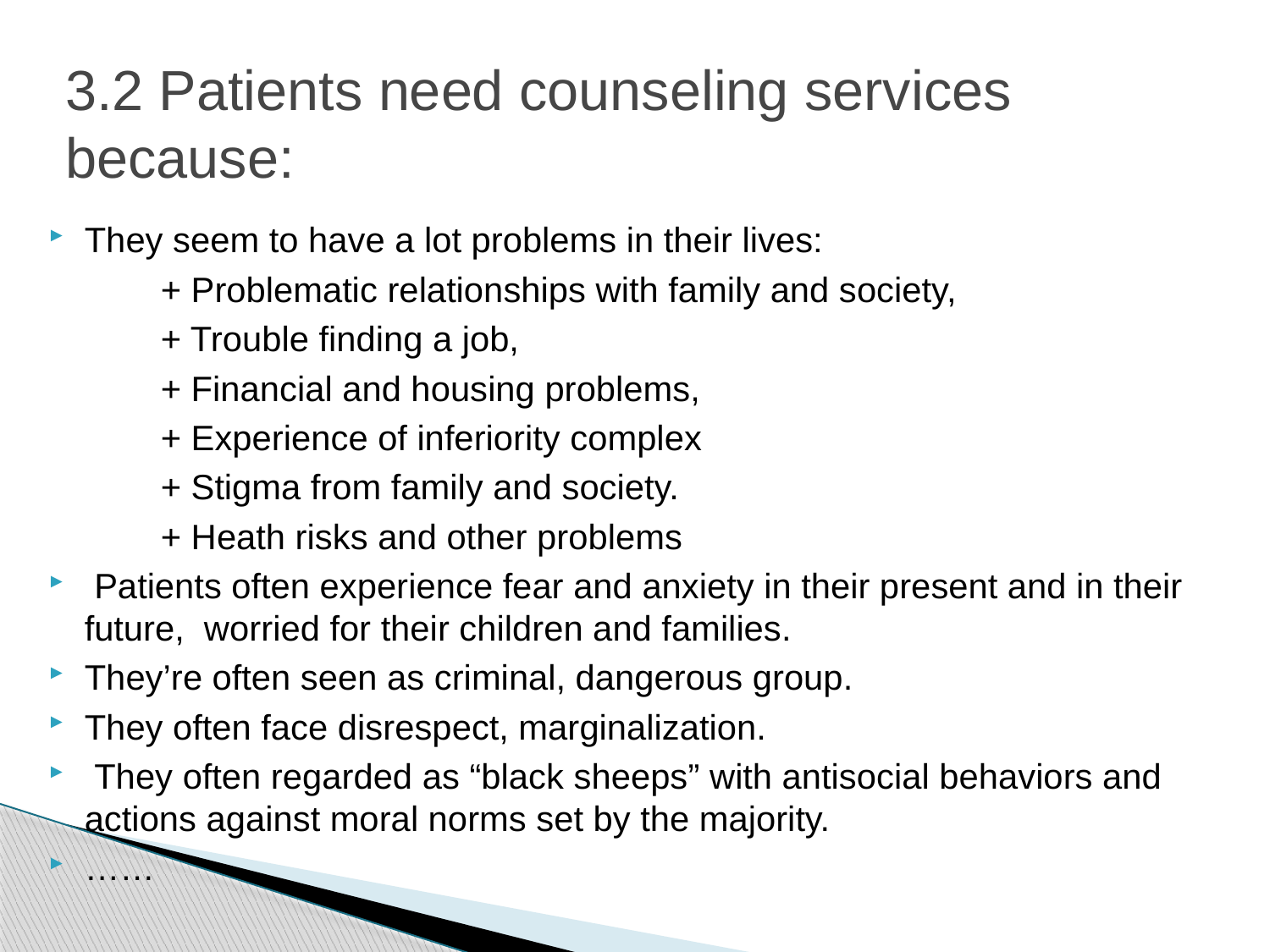

# 3.2 Patients need counseling services because:
They seem to have a lot problems in their lives:
	+ Problematic relationships with family and society,
	+ Trouble finding a job,
	+ Financial and housing problems,
	+ Experience of inferiority complex
	+ Stigma from family and society.
	+ Heath risks and other problems
 Patients often experience fear and anxiety in their present and in their future,  worried for their children and families.
They’re often seen as criminal, dangerous group.
They often face disrespect, marginalization.
 They often regarded as “black sheeps” with antisocial behaviors and actions against moral norms set by the majority.
……